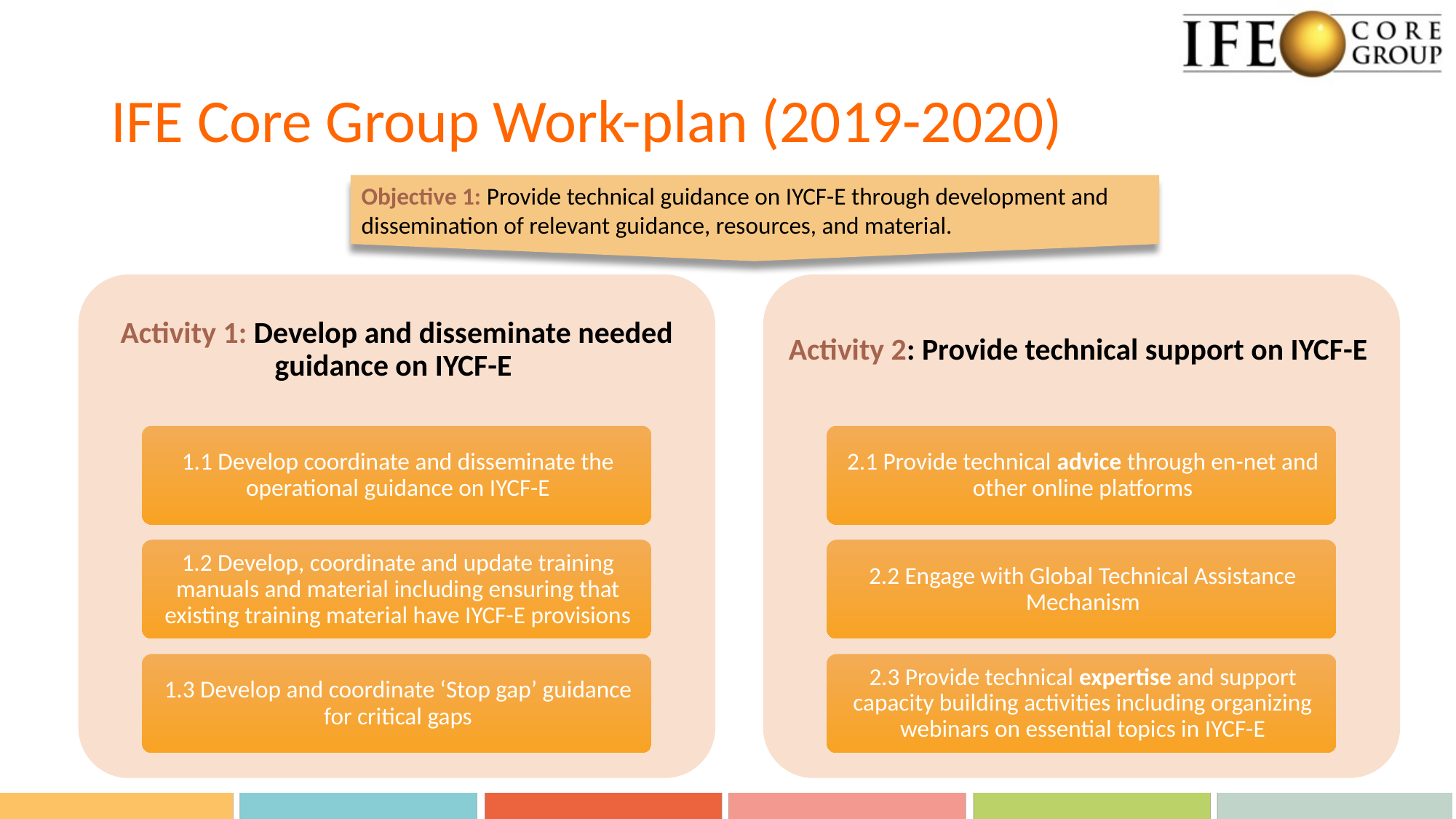

# IFE Core Group Work-plan (2019-2020)
Objective 1: Provide technical guidance on IYCF-E through development and dissemination of relevant guidance, resources, and material.
Activity 1: Develop and disseminate needed guidance on IYCF-E
1.1 Develop coordinate and disseminate the operational guidance on IYCF-E
1.2 Develop, coordinate and update training manuals and material including ensuring that existing training material have IYCF-E provisions
1.3 Develop and coordinate ‘Stop gap’ guidance for critical gaps
Activity 2: Provide technical support on IYCF-E
2.1 Provide technical advice through en-net and other online platforms
2.2 Engage with Global Technical Assistance Mechanism
2.3 Provide technical expertise and support capacity building activities including organizing webinars on essential topics in IYCF-E